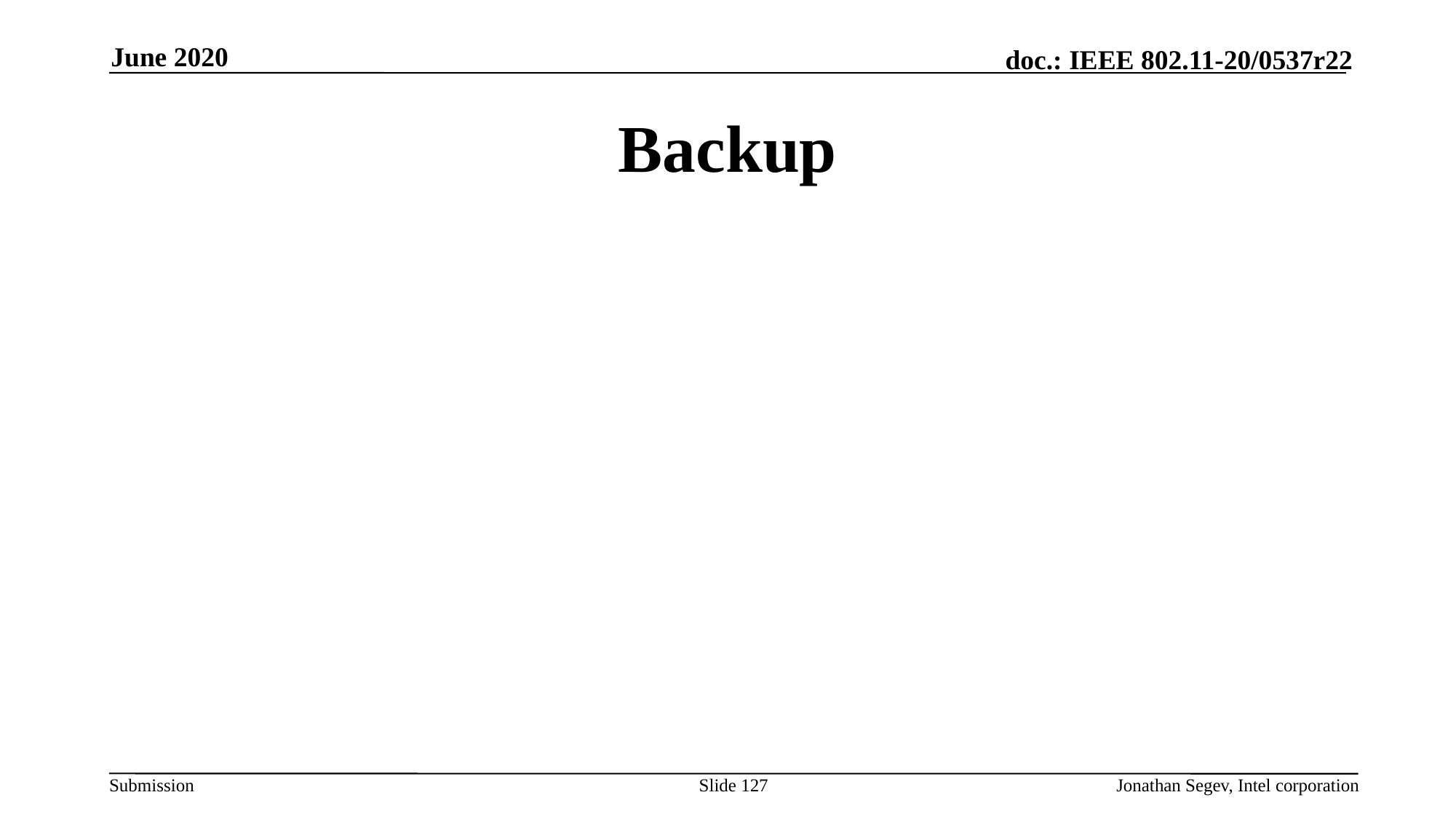

June 2020
# Backup

Slide 127
Jonathan Segev, Intel corporation